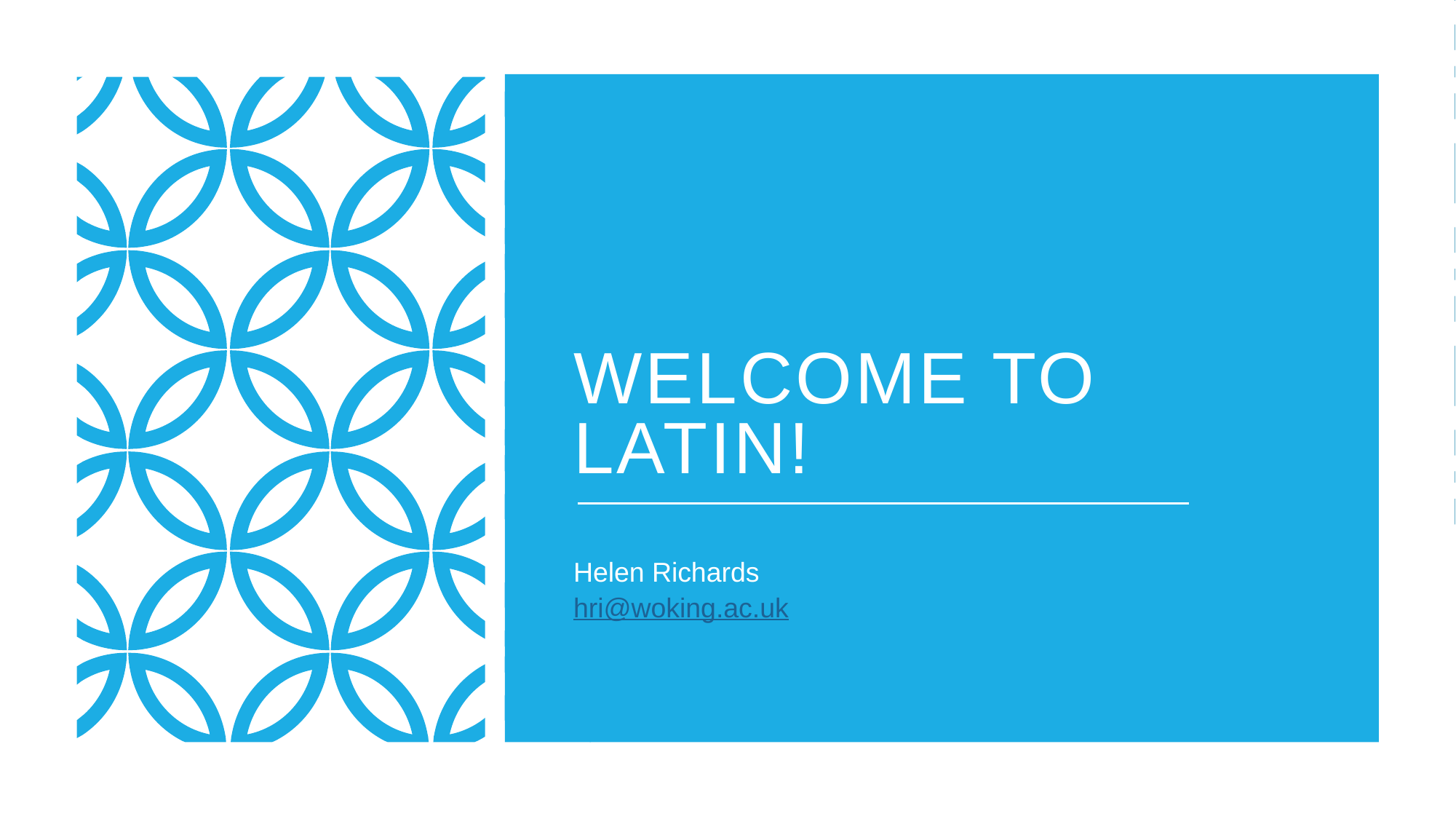

# Welcome to Latin!

Helen Richards
hri@woking.ac.uk